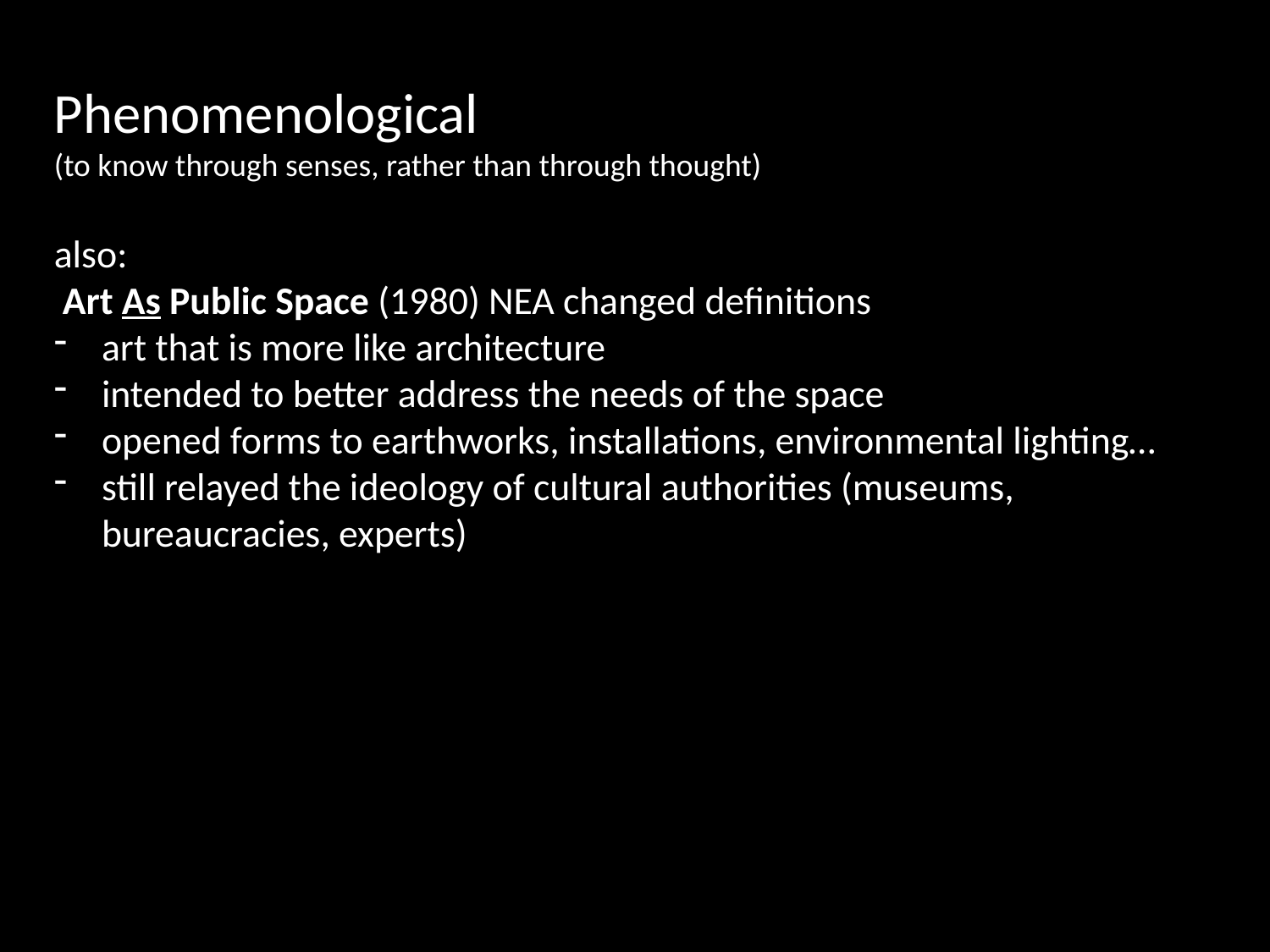

Phenomenological
(to know through senses, rather than through thought)

also:
 Art As Public Space (1980) NEA changed definitions
art that is more like architecture
intended to better address the needs of the space
opened forms to earthworks, installations, environmental lighting…
still relayed the ideology of cultural authorities (museums, bureaucracies, experts)